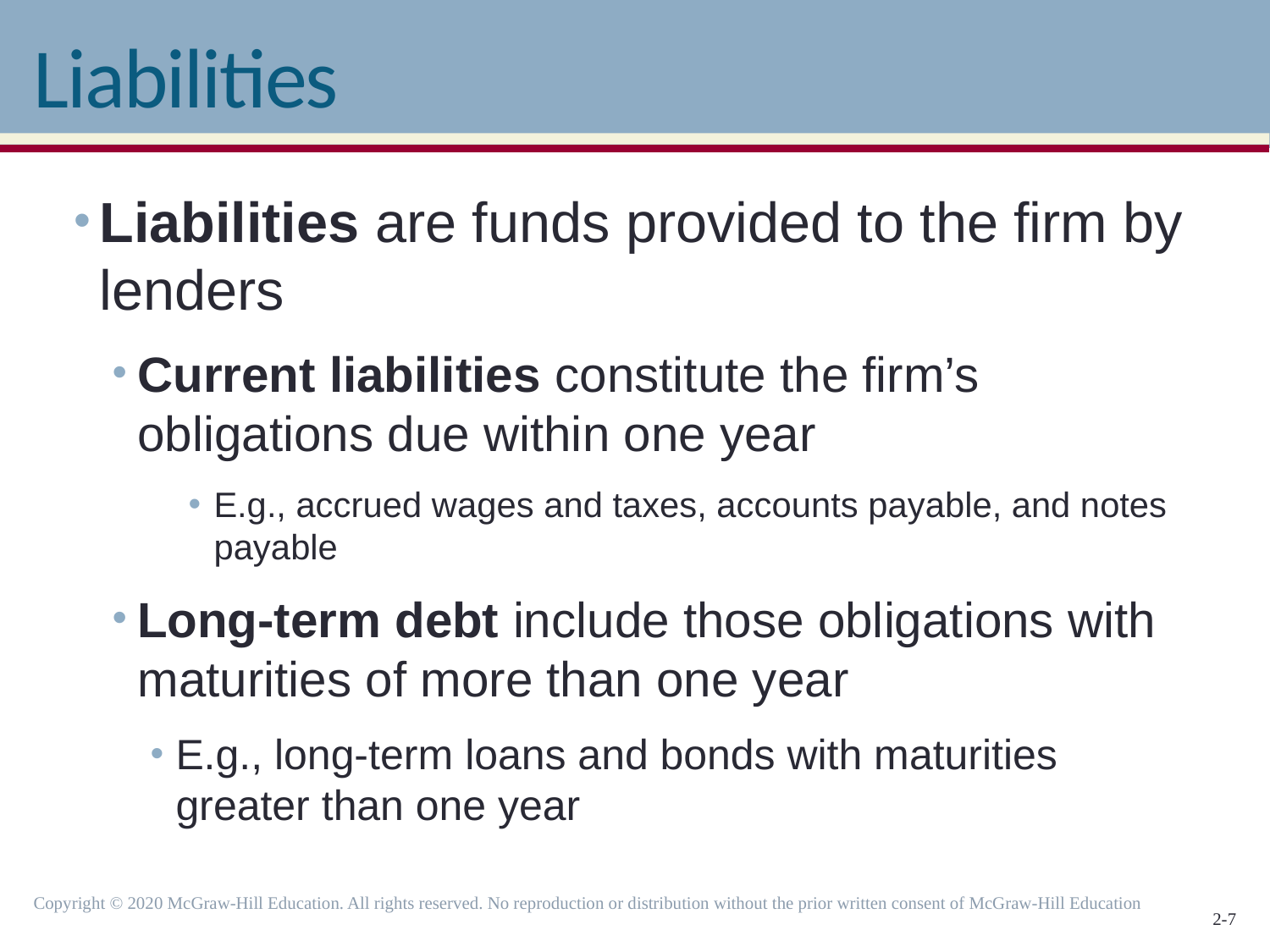

# Liabilities
Liabilities are funds provided to the firm by lenders
Current liabilities constitute the firm’s obligations due within one year
E.g., accrued wages and taxes, accounts payable, and notes payable
Long-term debt include those obligations with maturities of more than one year
E.g., long-term loans and bonds with maturities greater than one year
Copyright © 2020 McGraw-Hill Education. All rights reserved. No reproduction or distribution without the prior written consent of McGraw-Hill Education